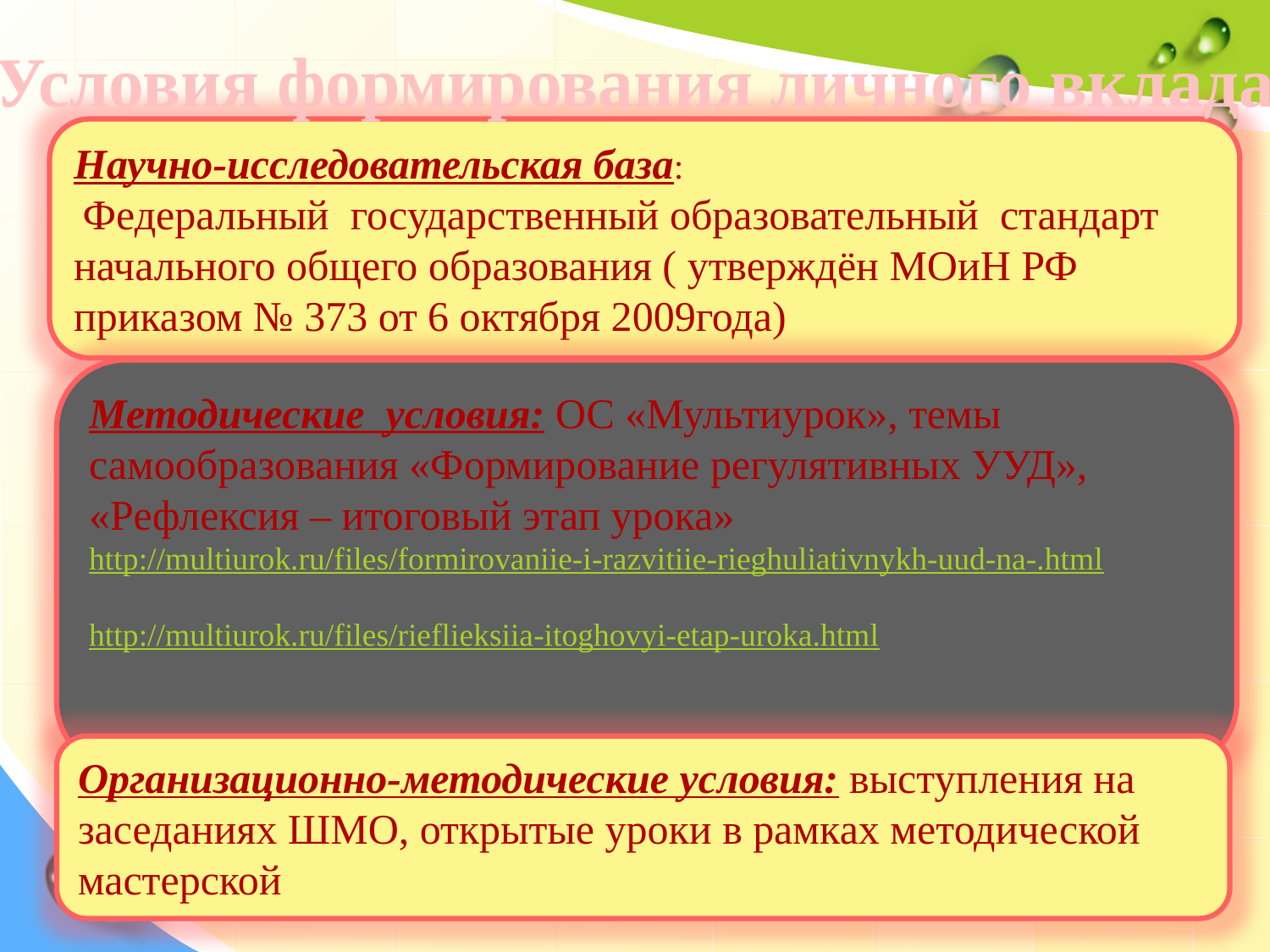

Условия формирования личного вклада
Научно-исследовательская база:
 Федеральный  государственный образовательный  стандарт начального общего образования ( утверждён МОиН РФ приказом № 373 от 6 октября 2009года)
Методические  условия: ОС «Мультиурок», темы самообразования «Формирование регулятивных УУД», «Рефлексия – итоговый этап урока»
http://multiurok.ru/files/formirovaniie-i-razvitiie-rieghuliativnykh-uud-na-.html

http://multiurok.ru/files/rieflieksiia-itoghovyi-etap-uroka.html

Организационно-методические условия: выступления на заседаниях ШМО, открытые уроки в рамках методической  мастерской